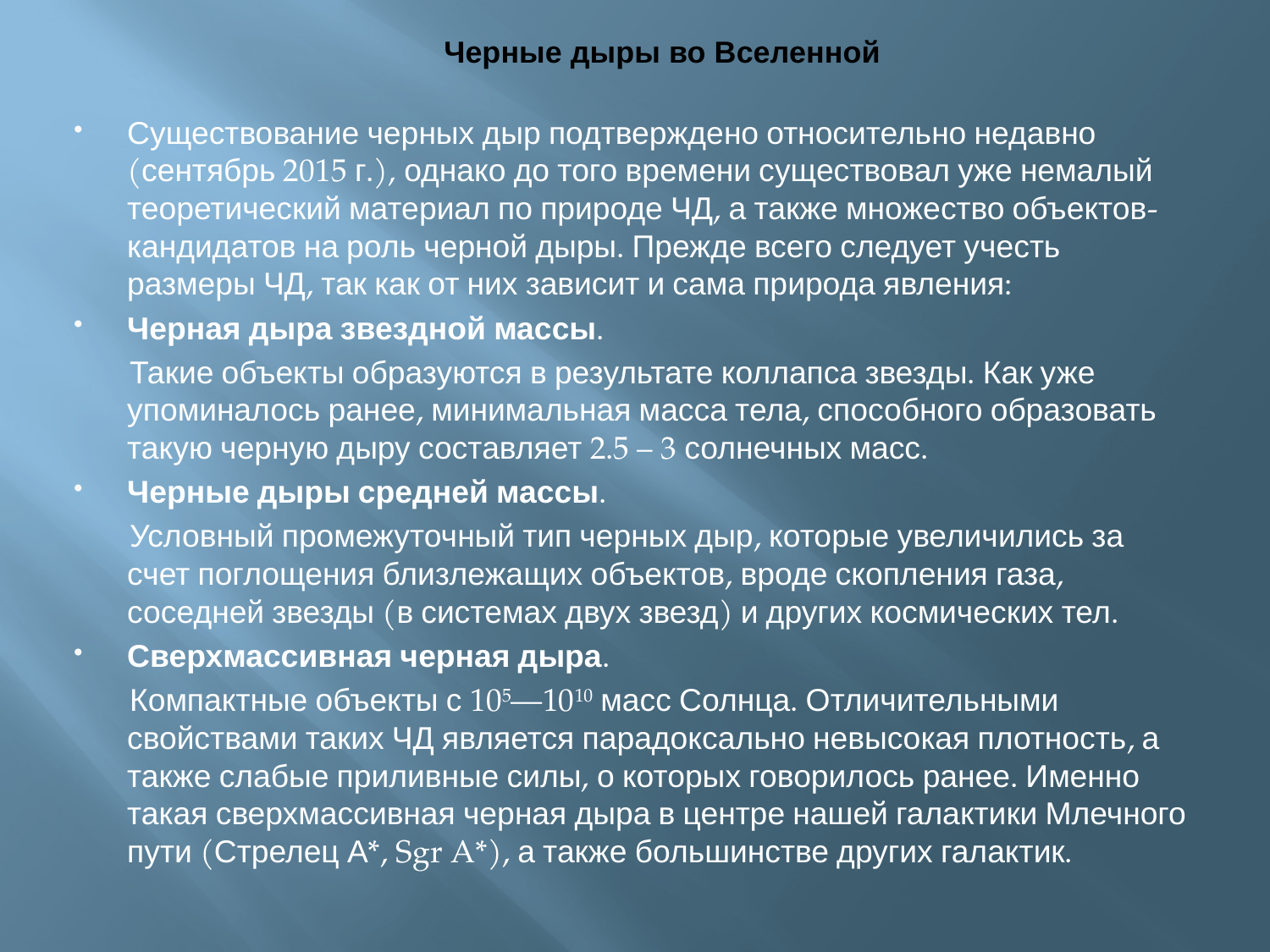

# Черные дыры во Вселенной
Существование черных дыр подтверждено относительно недавно (сентябрь 2015 г.), однако до того времени существовал уже немалый теоретический материал по природе ЧД, а также множество объектов-кандидатов на роль черной дыры. Прежде всего следует учесть размеры ЧД, так как от них зависит и сама природа явления:
Черная дыра звездной массы.
       Такие объекты образуются в результате коллапса звезды. Как уже упоминалось ранее, минимальная масса тела, способного образовать такую черную дыру составляет 2.5 – 3 солнечных масс.
Черные дыры средней массы.
       Условный промежуточный тип черных дыр, которые увеличились за счет поглощения близлежащих объектов, вроде скопления газа, соседней звезды (в системах двух звезд) и других космических тел.
Сверхмассивная черная дыра.
       Компактные объекты с 105—1010 масс Солнца. Отличительными свойствами таких ЧД является парадоксально невысокая плотность, а также слабые приливные силы, о которых говорилось ранее. Именно такая сверхмассивная черная дыра в центре нашей галактики Млечного пути (Стрелец А*, Sgr A*), а также большинстве других галактик.